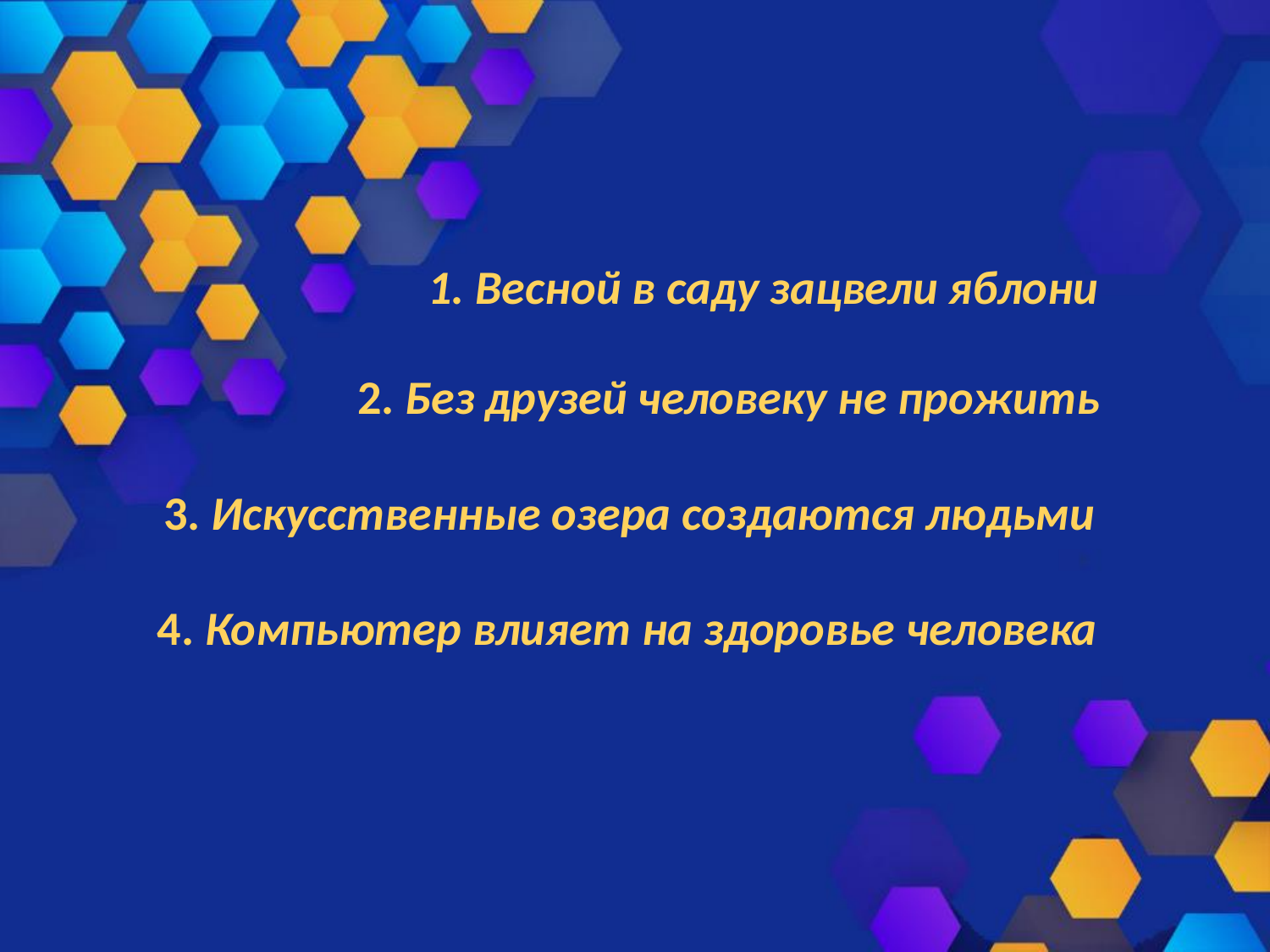

# 1. Весной в саду зацвели яблони
2. Без друзей человеку не прожить
3. Искусственные озера создаются людьми
4. Компьютер влияет на здоровье человека